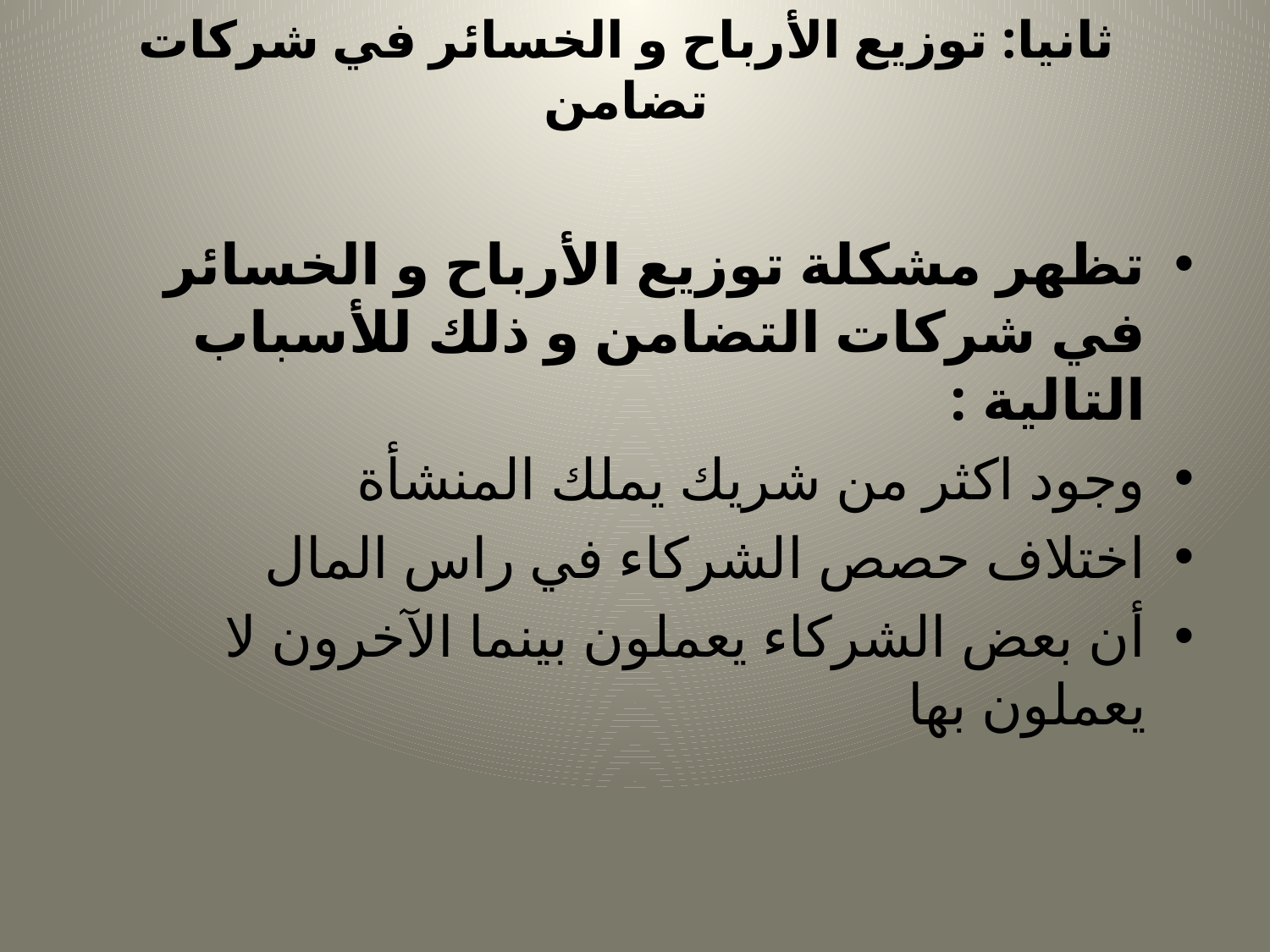

# ثانيا: توزيع الأرباح و الخسائر في شركات تضامن
تظهر مشكلة توزيع الأرباح و الخسائر في شركات التضامن و ذلك للأسباب التالية :
وجود اكثر من شريك يملك المنشأة
اختلاف حصص الشركاء في راس المال
أن بعض الشركاء يعملون بينما الآخرون لا يعملون بها